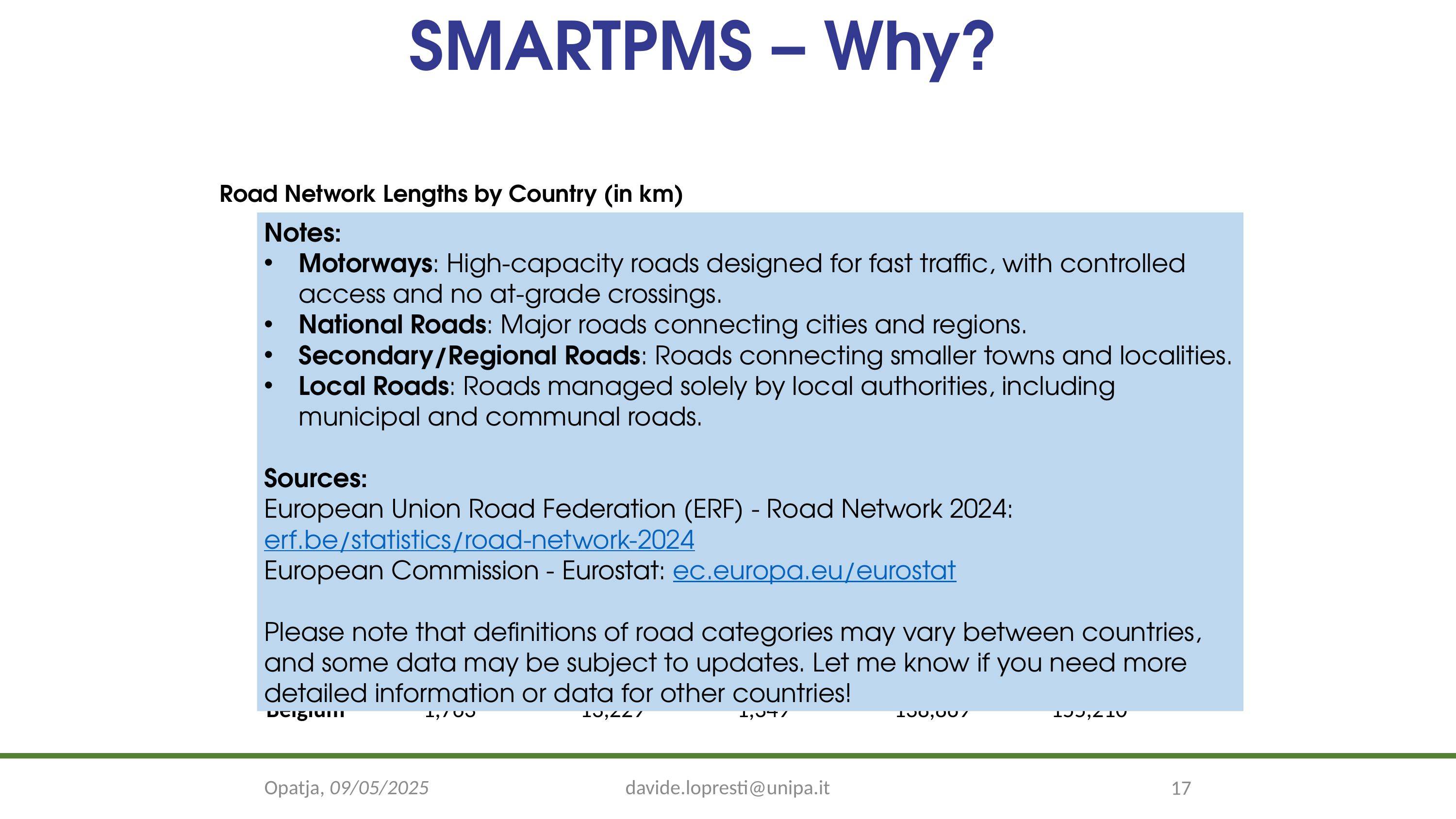

SMARTPMS – Why?
Road Network Lengths by Country (in km)
#
| Country | Motorways | National Roads | Secondary/Regional Roads | Local Roads (Managed by Local Authorities) | Total Road Network |
| --- | --- | --- | --- | --- | --- |
| France | 11,664 | 9,581 | 378,906 | 704,942 | 1,105,094 |
| Germany | 13,155 | 37,824 | 178,622 | — | 229,601 |
| Italy | 6,978 | 28,307 | 132,626 | 67,532 | 235,443 |
| Spain | 15,860 | 14,880 | 134,945 | 501,053 | 666,738 |
| United Kingdom | 3,764 | 49,215 | 369,535 | — | 422,514 |
| Poland | 1,761 | 19,498 | 153,782 | 256,536 | 431,577 |
| Netherlands | 2,790 | 2,743 | 7,905 | 127,804 | 141,242 |
| Sweden | 2,185 | 13,497 | 141,187 | 43,156 | 200,025 |
| Austria | 1,749 | 10,762 | 23,555 | 91,916 | 127,982 |
| Belgium | 1,763 | 13,229 | 1,349 | 138,869 | 155,210 |
Notes:
Motorways: High-capacity roads designed for fast traffic, with controlled access and no at-grade crossings.
National Roads: Major roads connecting cities and regions.
Secondary/Regional Roads: Roads connecting smaller towns and localities.
Local Roads: Roads managed solely by local authorities, including municipal and communal roads.

Sources:
European Union Road Federation (ERF) - Road Network 2024: erf.be/statistics/road-network-2024
European Commission - Eurostat: ec.europa.eu/eurostat

Please note that definitions of road categories may vary between countries, and some data may be subject to updates. Let me know if you need more detailed information or data for other countries!
17
Opatja, 09/05/2025
davide.lopresti@unipa.it